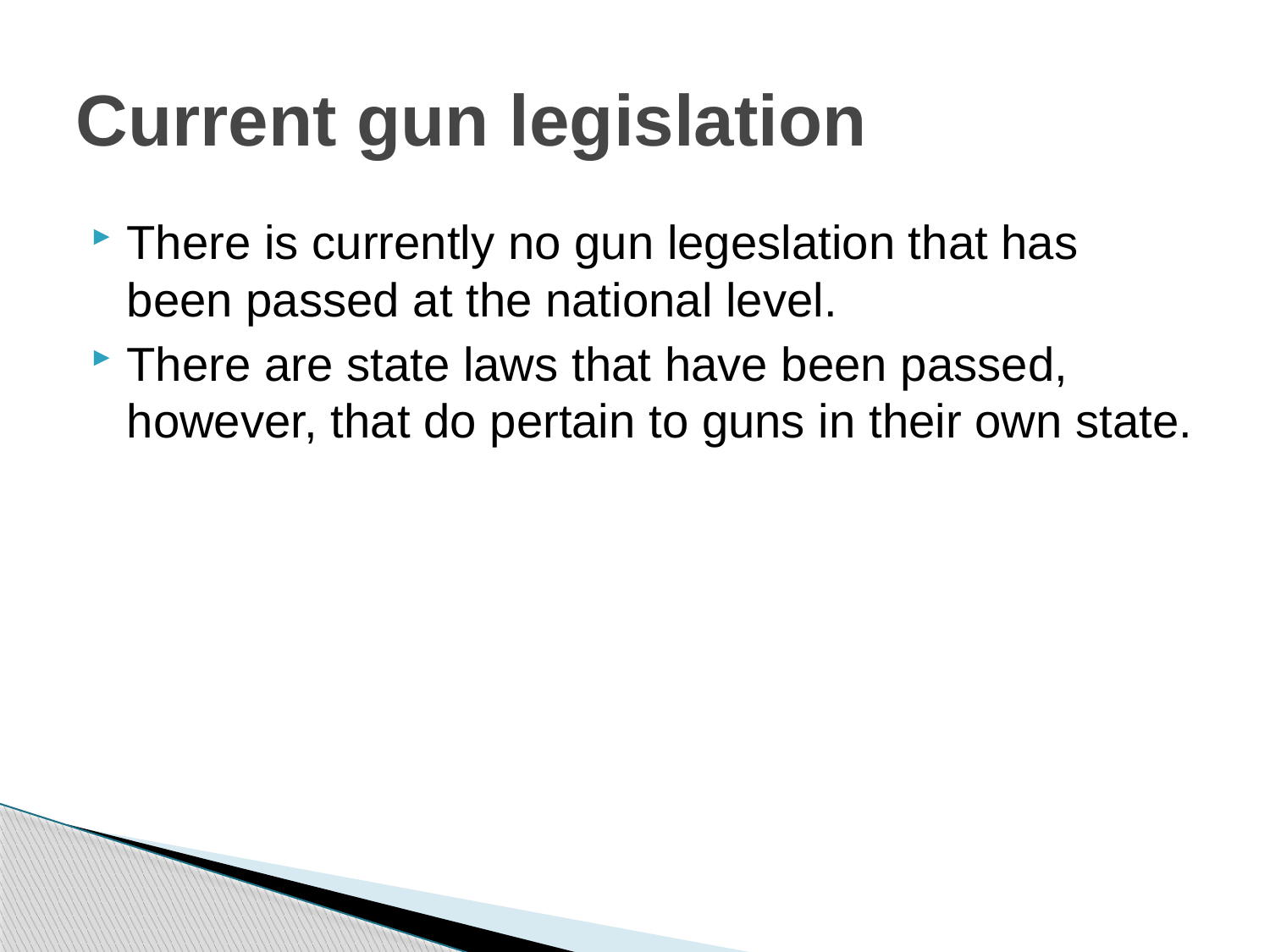

# Current gun legislation
There is currently no gun legeslation that has been passed at the national level.
There are state laws that have been passed, however, that do pertain to guns in their own state.